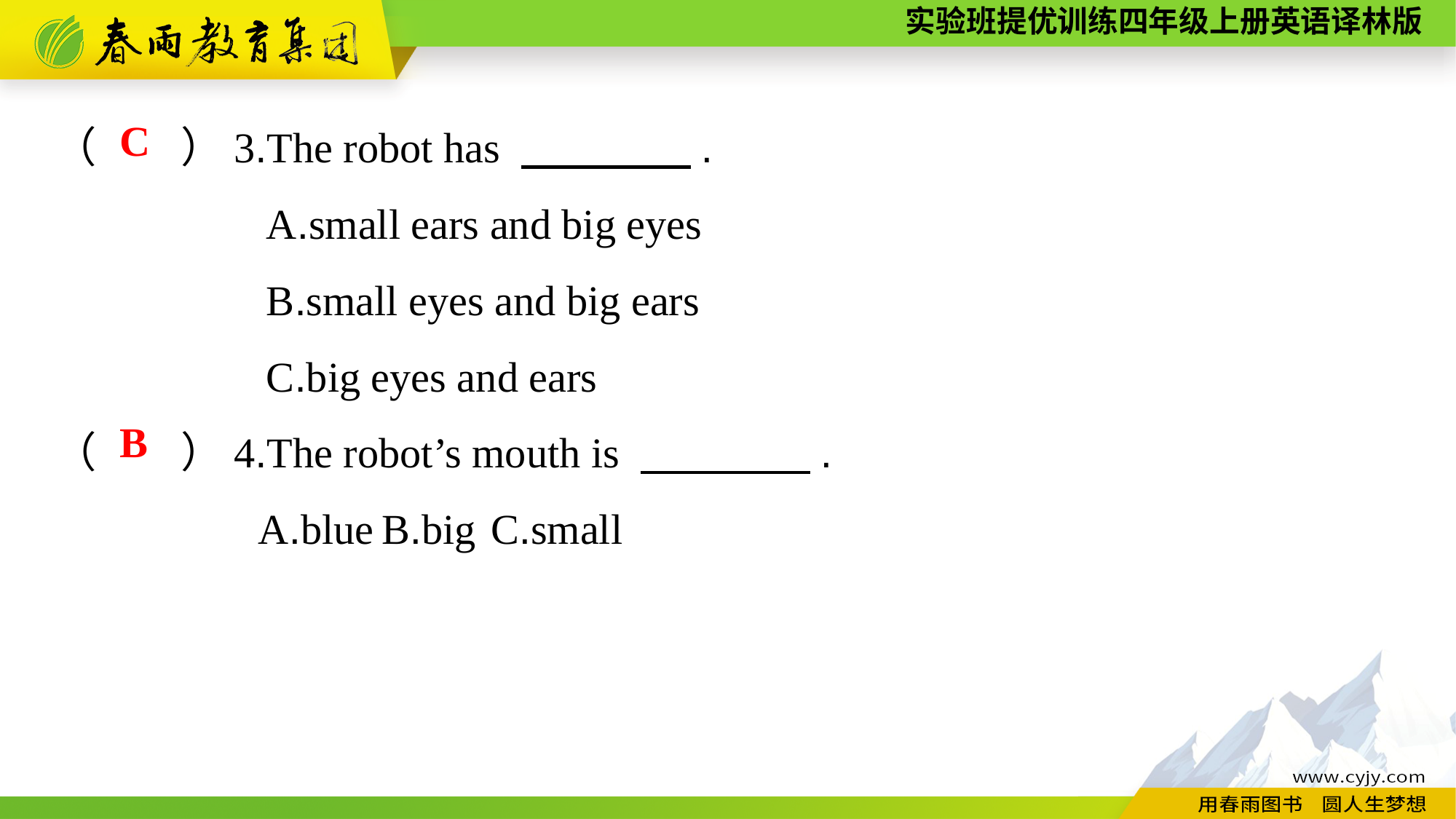

（　　）3.The robot has 　　　　.
A.small ears and big eyes
B.small eyes and big ears
C.big eyes and ears
（　　）4.The robot’s mouth is 　　　　.
A.blue	B.big	C.small
C
B